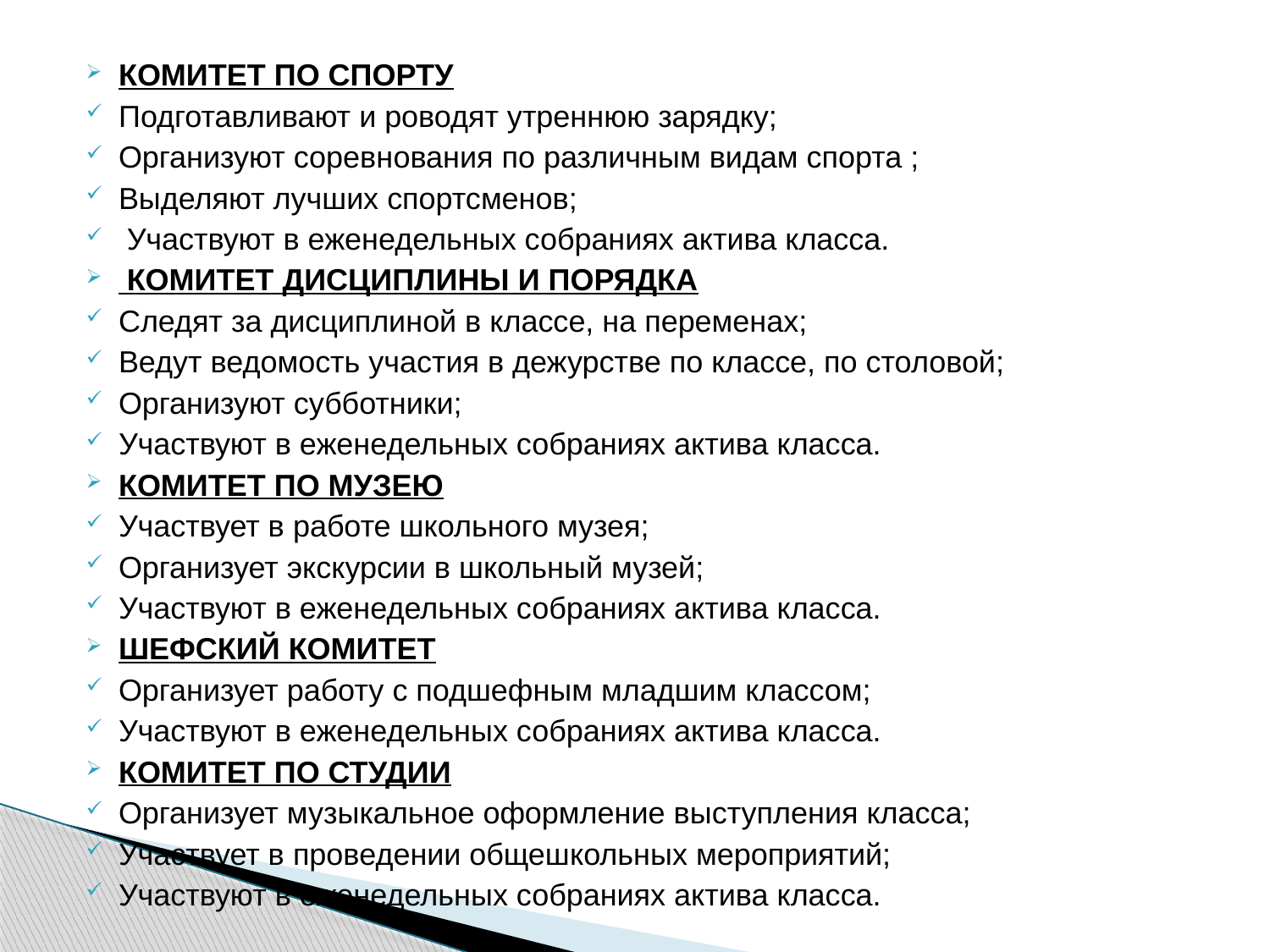

#
КОМИТЕТ ПО СПОРТУ
Подготавливают и роводят утреннюю зарядку;
Организуют соревнования по различным видам спорта ;
Выделяют лучших спортсменов;
 Участвуют в еженедельных собраниях актива класса.
 КОМИТЕТ ДИСЦИПЛИНЫ И ПОРЯДКА
Следят за дисциплиной в классе, на переменах;
Ведут ведомость участия в дежурстве по классе, по столовой;
Организуют субботники;
Участвуют в еженедельных собраниях актива класса.
КОМИТЕТ ПО МУЗЕЮ
Участвует в работе школьного музея;
Организует экскурсии в школьный музей;
Участвуют в еженедельных собраниях актива класса.
ШЕФСКИЙ КОМИТЕТ
Организует работу с подшефным младшим классом;
Участвуют в еженедельных собраниях актива класса.
КОМИТЕТ ПО СТУДИИ
Организует музыкальное оформление выступления класса;
Участвует в проведении общешкольных мероприятий;
Участвуют в еженедельных собраниях актива класса.